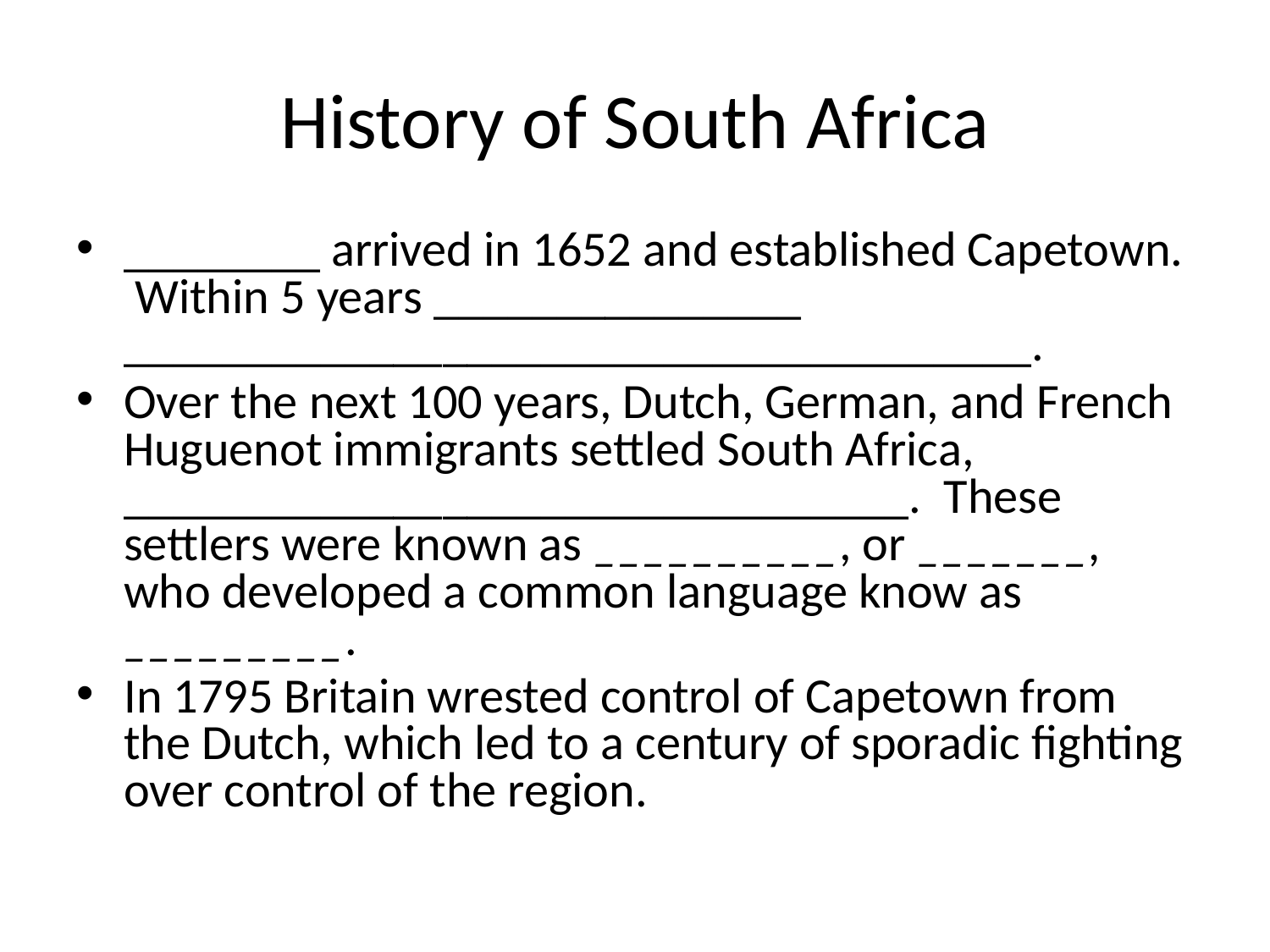

# History of South Africa
________ arrived in 1652 and established Capetown.  Within 5 years _______________ _____________________________________.
Over the next 100 years, Dutch, German, and French Huguenot immigrants settled South Africa, ________________________________.  These settlers were known as __________, or _______, who developed a common language know as _________.
In 1795 Britain wrested control of Capetown from the Dutch, which led to a century of sporadic fighting over control of the region.